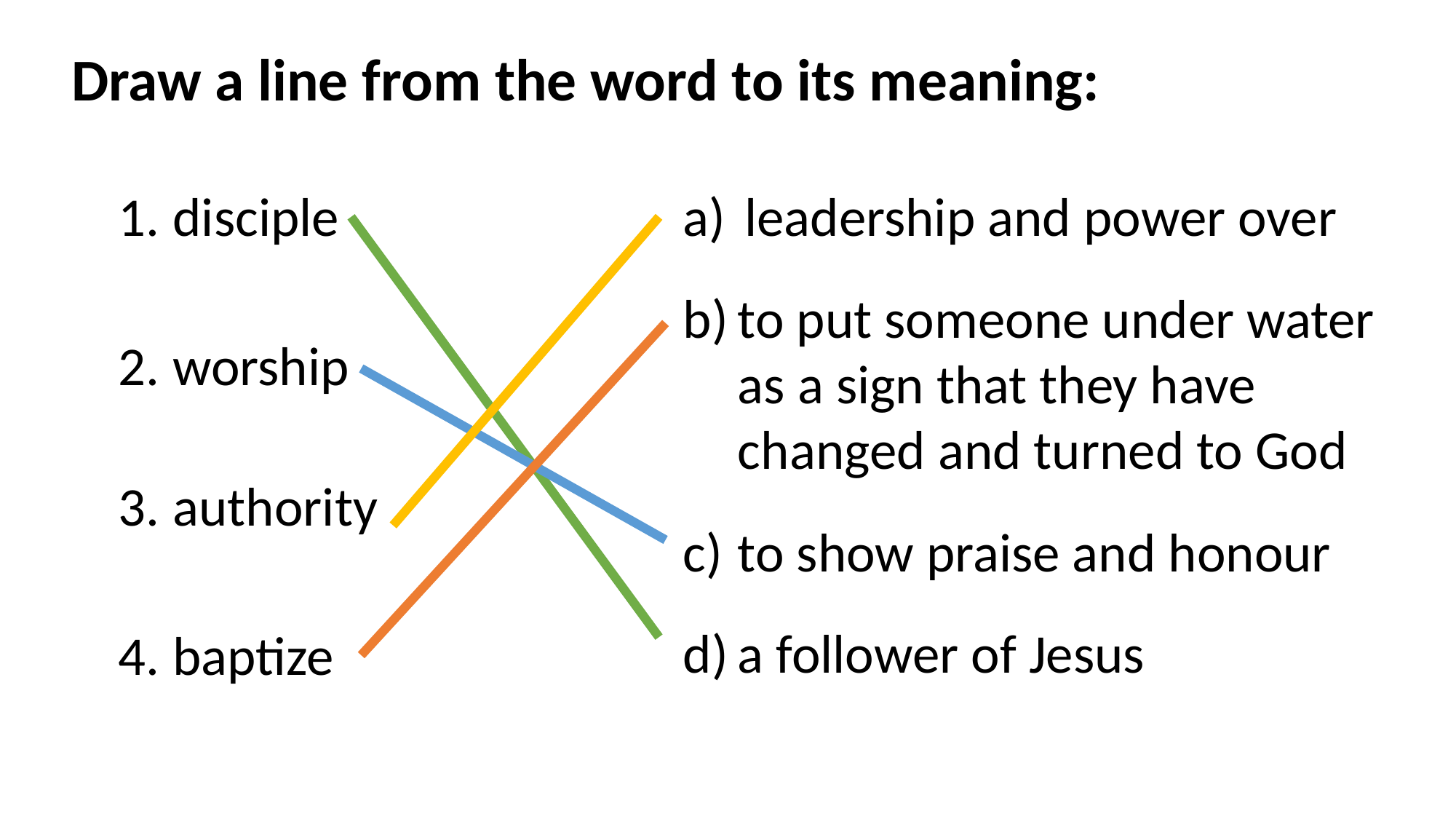

# Draw a line from the word to its meaning:
disciple

worship
authority

baptize
leadership and power over
to put someone under water as a sign that they have changed and turned to God
to show praise and honour
a follower of Jesus